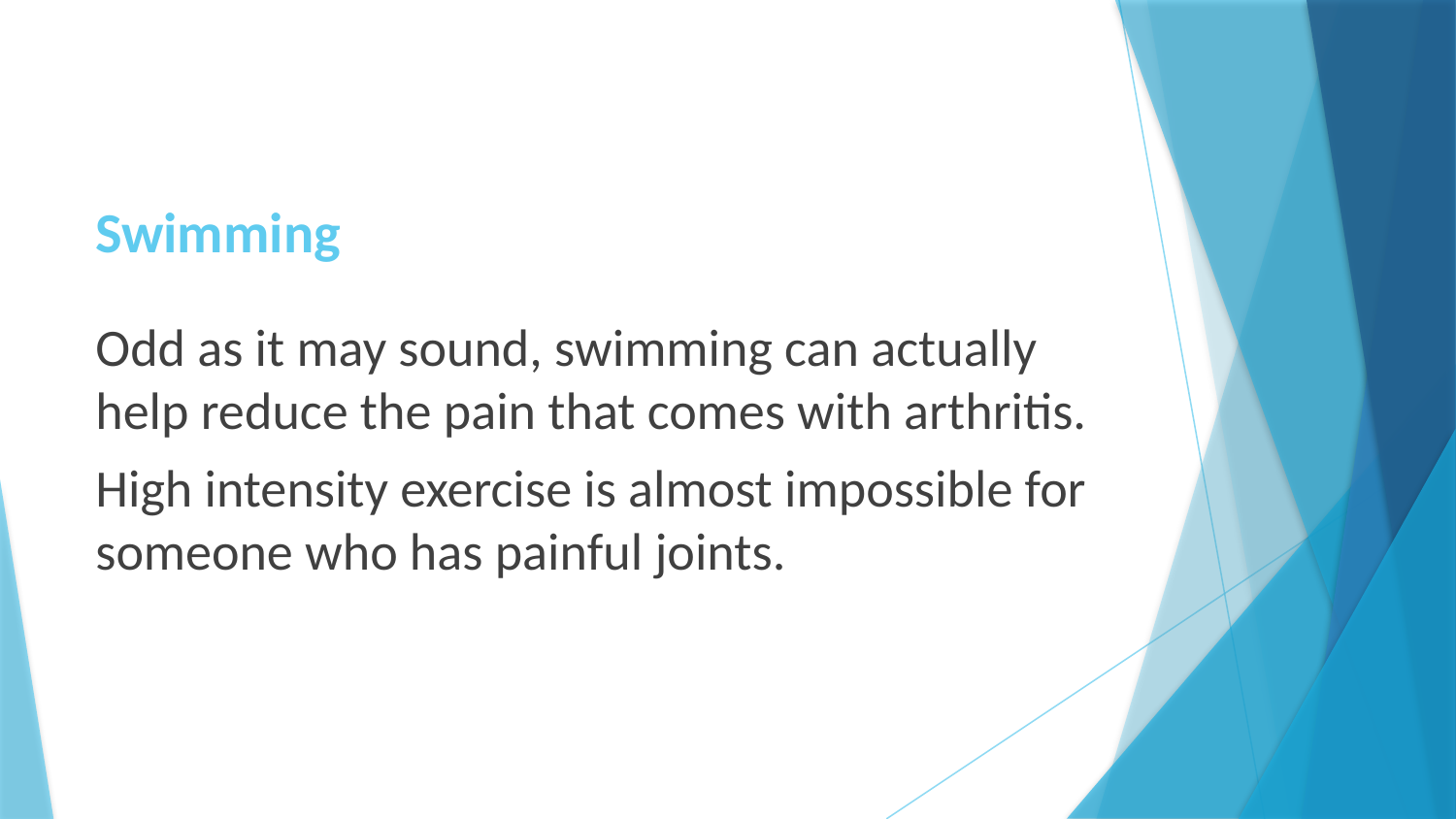

# Swimming
Odd as it may sound, swimming can actually help reduce the pain that comes with arthritis.
High intensity exercise is almost impossible for someone who has painful joints.